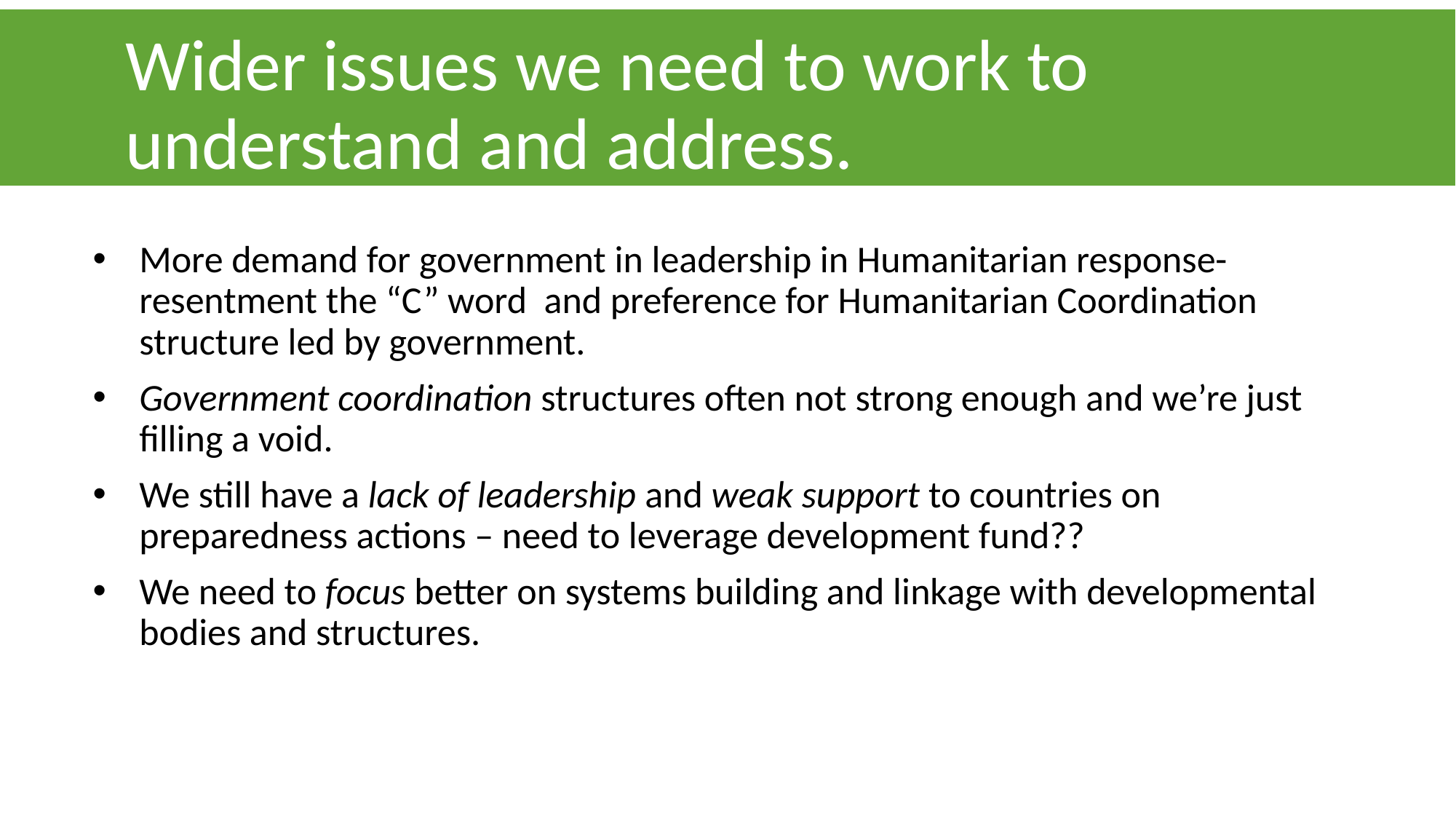

# Wider issues we need to work to understand and address.
More demand for government in leadership in Humanitarian response- resentment the “C” word  and preference for Humanitarian Coordination structure led by government.
Government coordination structures often not strong enough and we’re just filling a void.
We still have a lack of leadership and weak support to countries on preparedness actions – need to leverage development fund??
We need to focus better on systems building and linkage with developmental bodies and structures.